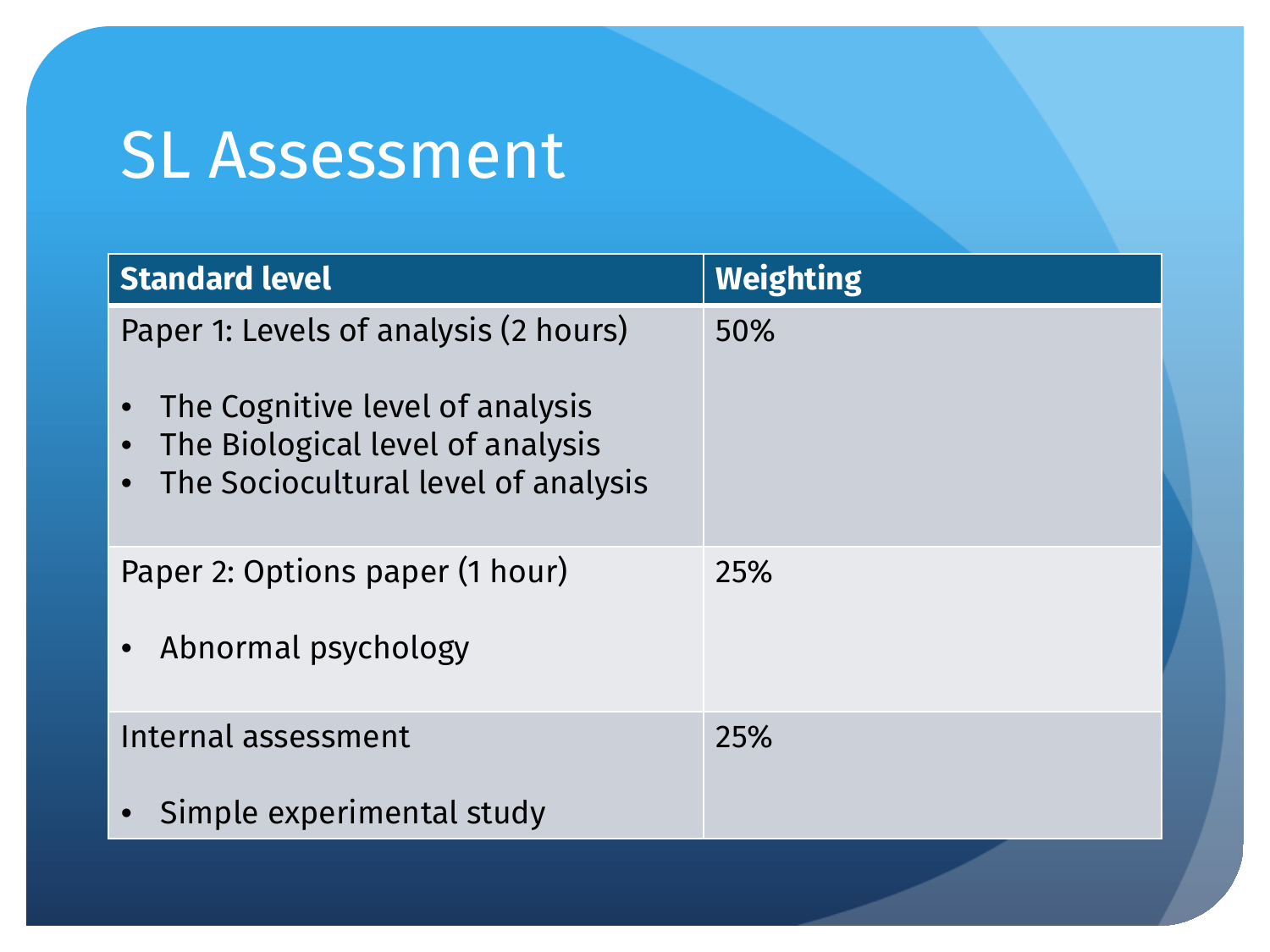

# SL Assessment
| Standard level | Weighting |
| --- | --- |
| Paper 1: Levels of analysis (2 hours) The Cognitive level of analysis The Biological level of analysis The Sociocultural level of analysis | 50% |
| Paper 2: Options paper (1 hour) Abnormal psychology | 25% |
| Internal assessment Simple experimental study | 25% |